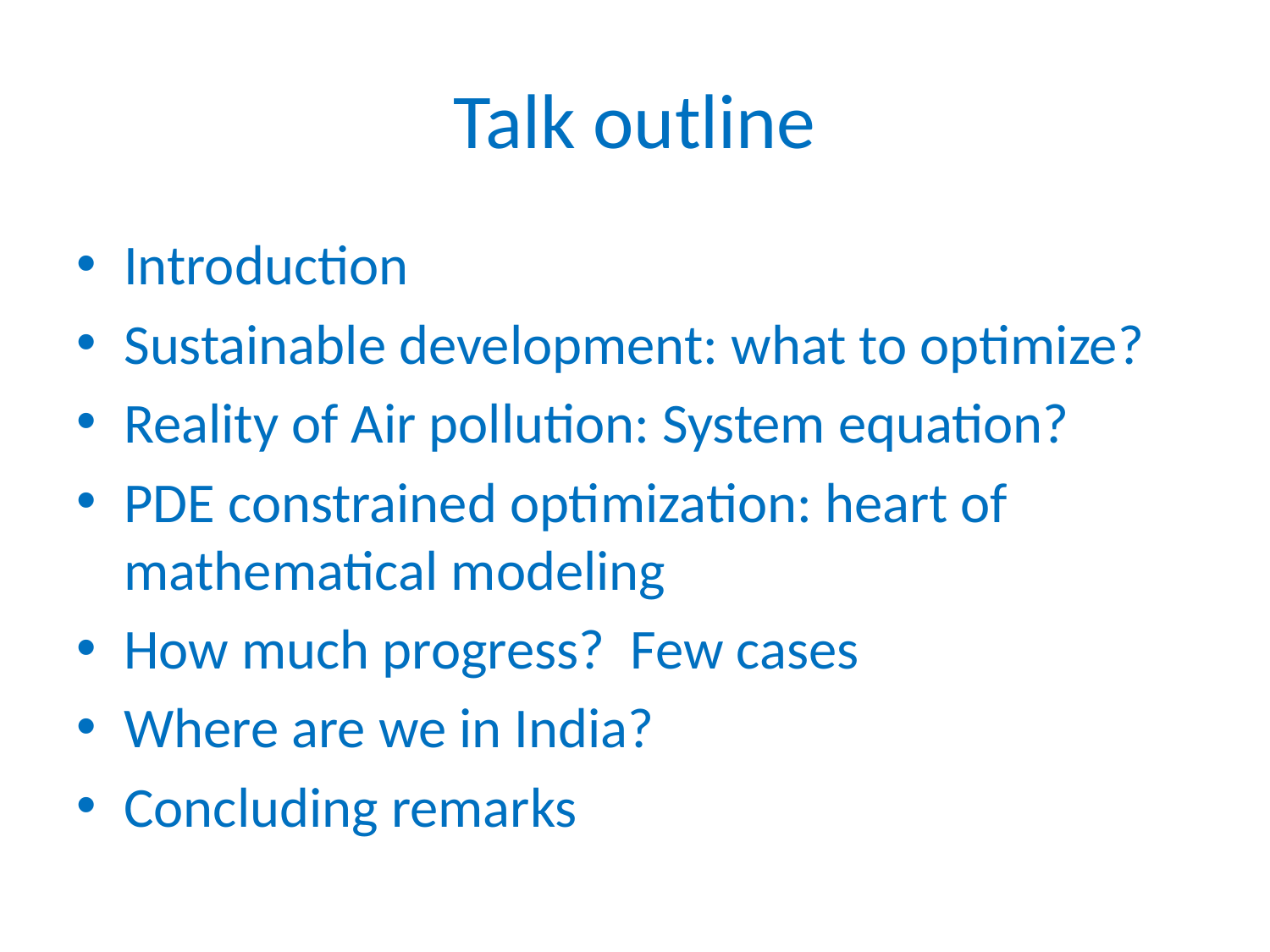

# Talk outline
Introduction
Sustainable development: what to optimize?
Reality of Air pollution: System equation?
PDE constrained optimization: heart of mathematical modeling
How much progress?  Few cases
Where are we in India?
Concluding remarks